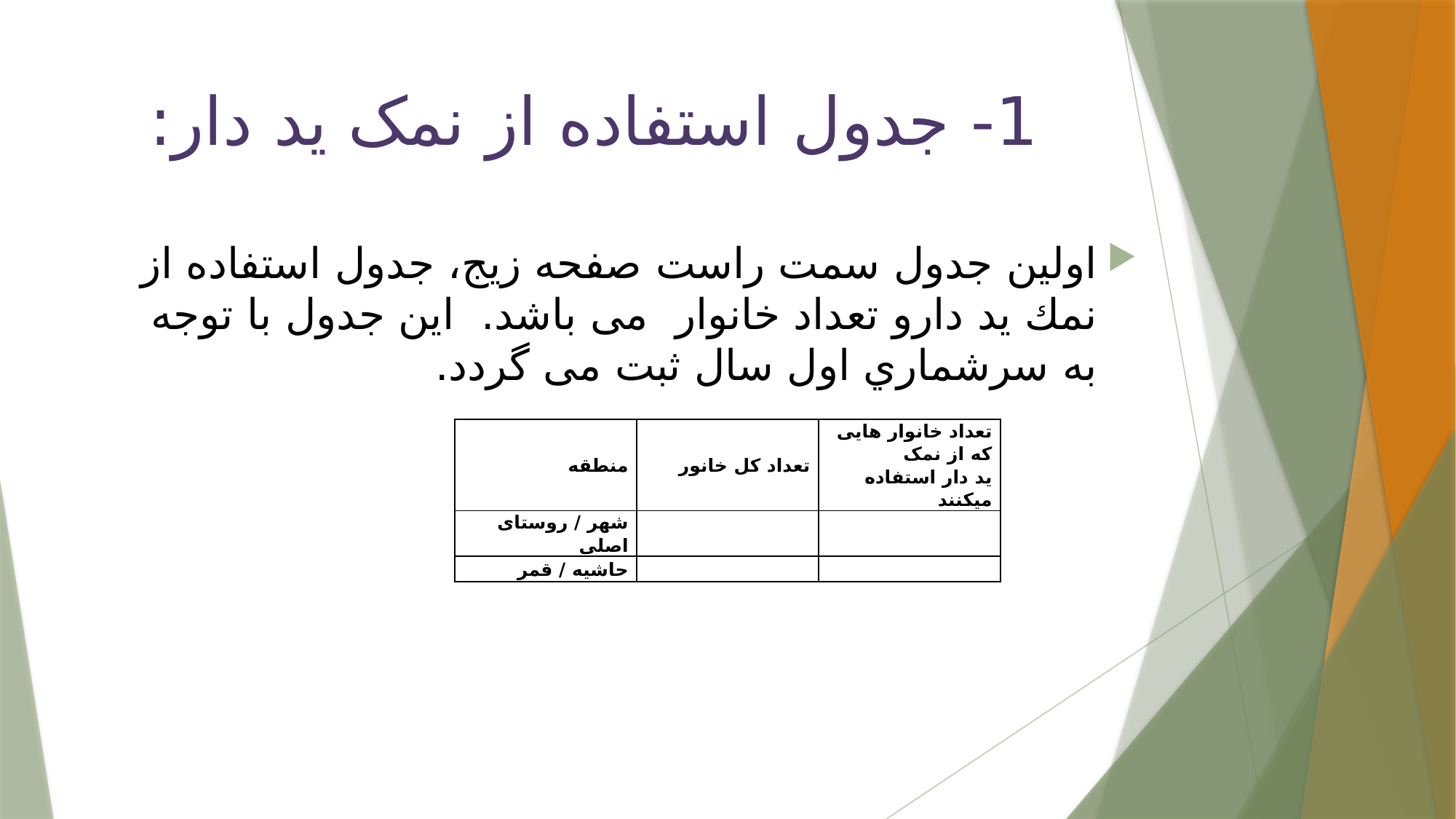

# 1- جدول استفاده از نمک ید دار:
اولين جدول سمت راست صفحه زیج، جدول استفاده از نمك ید دارو تعداد خانوار  می باشد.  این جدول با توجه به سرشماري اول سال ثبت می گردد.
| منطقه | تعداد کل خانور | تعداد خانوار هایی که از نمک ید دار استفاده میکنند |
| --- | --- | --- |
| شهر / روستای اصلی |  |  |
| حاشیه / قمر |  |  |